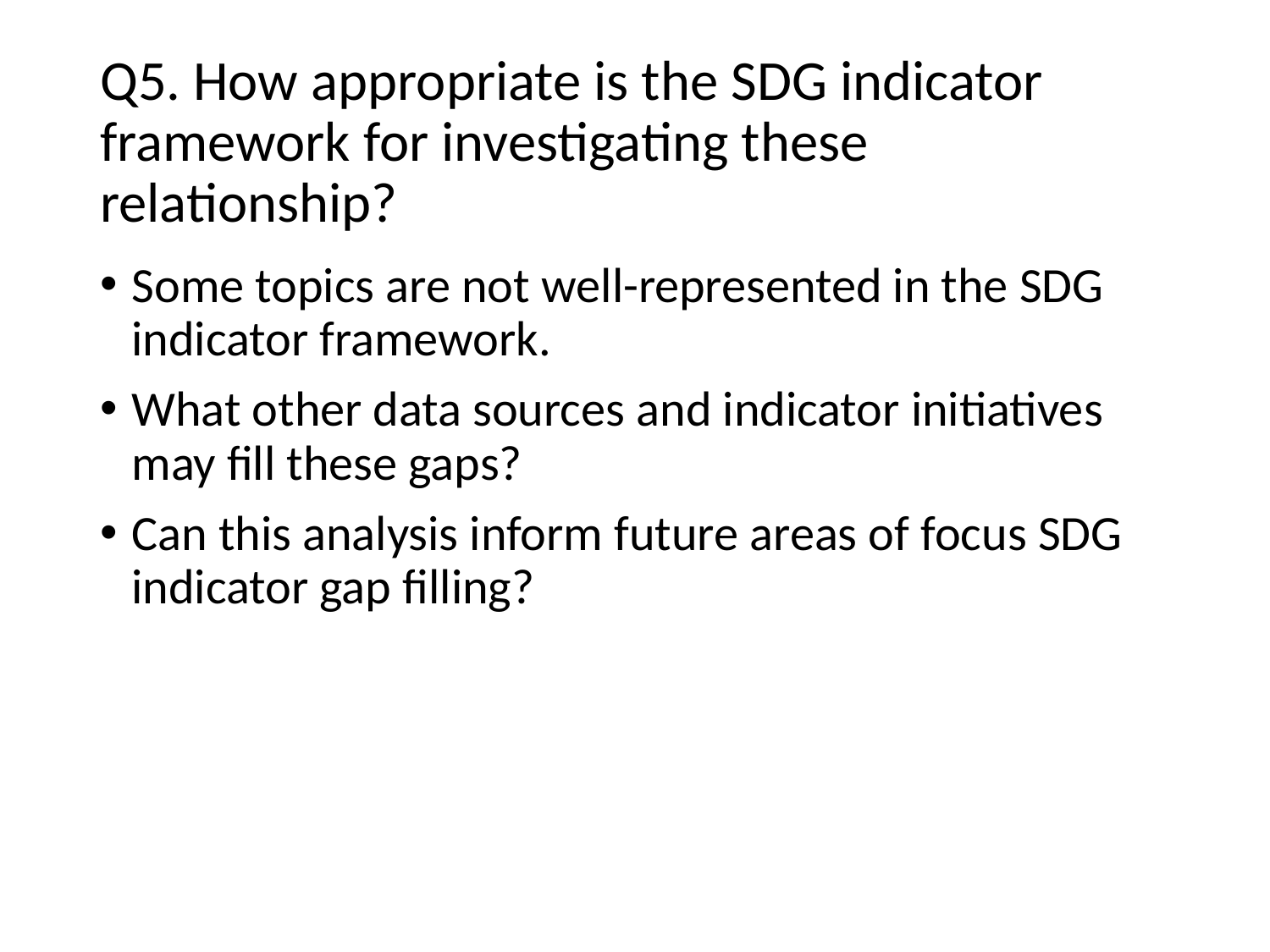

# Q5. How appropriate is the SDG indicator framework for investigating these relationship?
Some topics are not well-represented in the SDG indicator framework.
What other data sources and indicator initiatives may fill these gaps?
Can this analysis inform future areas of focus SDG indicator gap filling?